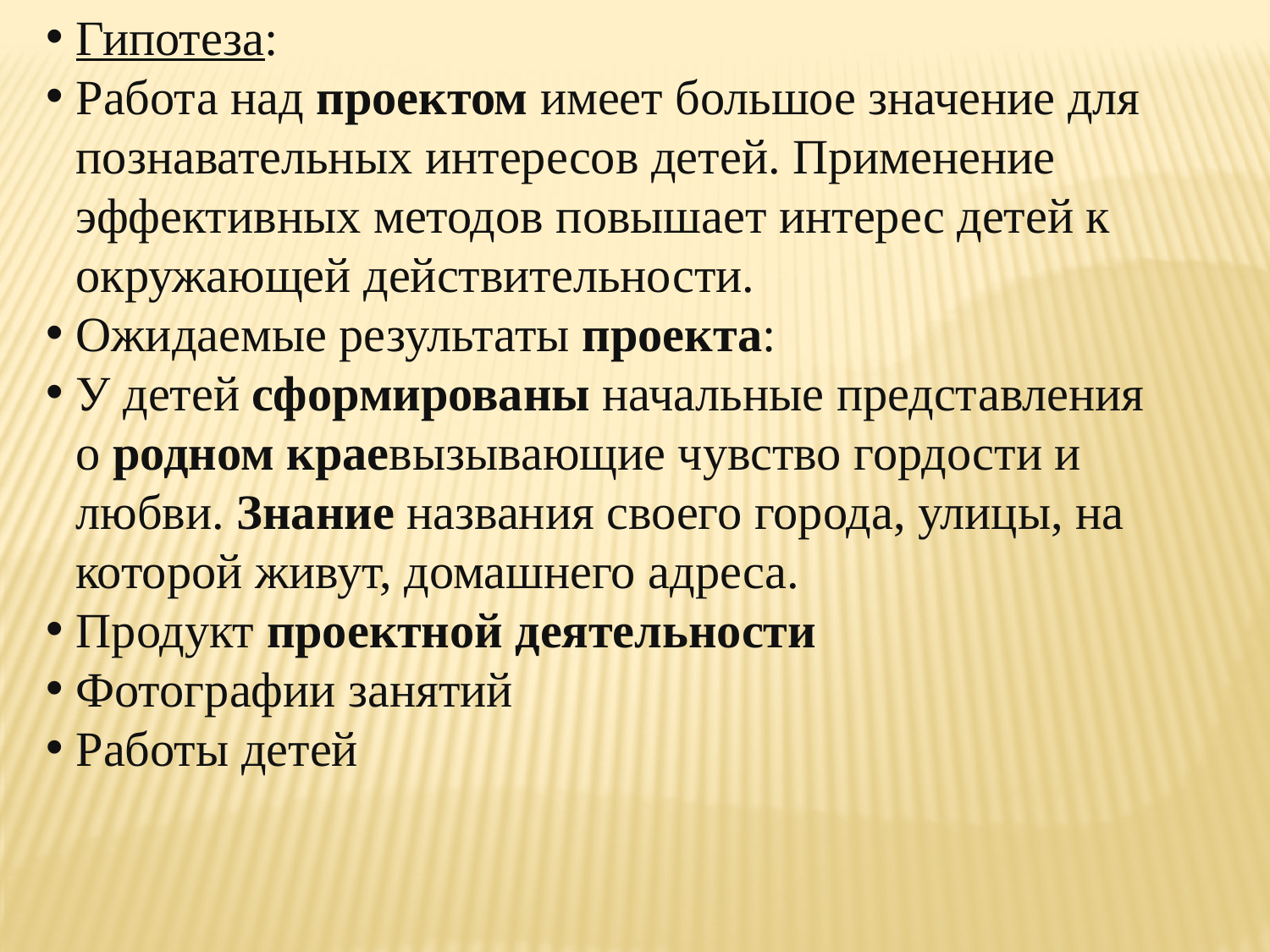

Гипотеза:
Работа над проектом имеет большое значение для познавательных интересов детей. Применение эффективных методов повышает интерес детей к окружающей действительности.
Ожидаемые результаты проекта:
У детей сформированы начальные представления о родном краевызывающие чувство гордости и любви. Знание названия своего города, улицы, на которой живут, домашнего адреса.
Продукт проектной деятельности
Фотографии занятий
Работы детей